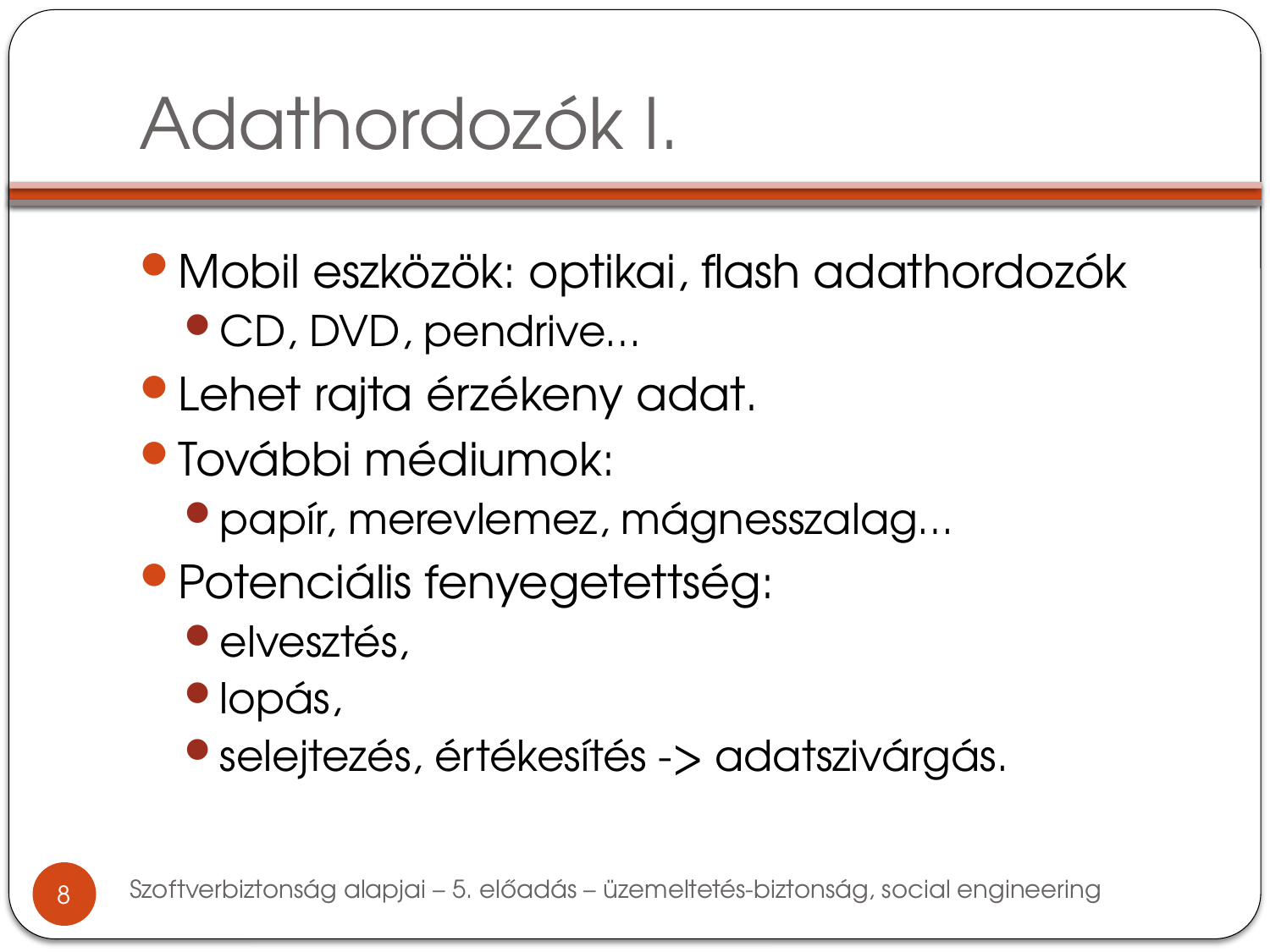

# Adathordozók I.
Mobil eszközök: optikai, flash adathordozók
CD, DVD, pendrive…
Lehet rajta érzékeny adat.
További médiumok:
papír, merevlemez, mágnesszalag…
Potenciális fenyegetettség:
elvesztés,
lopás,
selejtezés, értékesítés -> adatszivárgás.
Szoftverbiztonság alapjai – 5. előadás – üzemeltetés-biztonság, social engineering
8